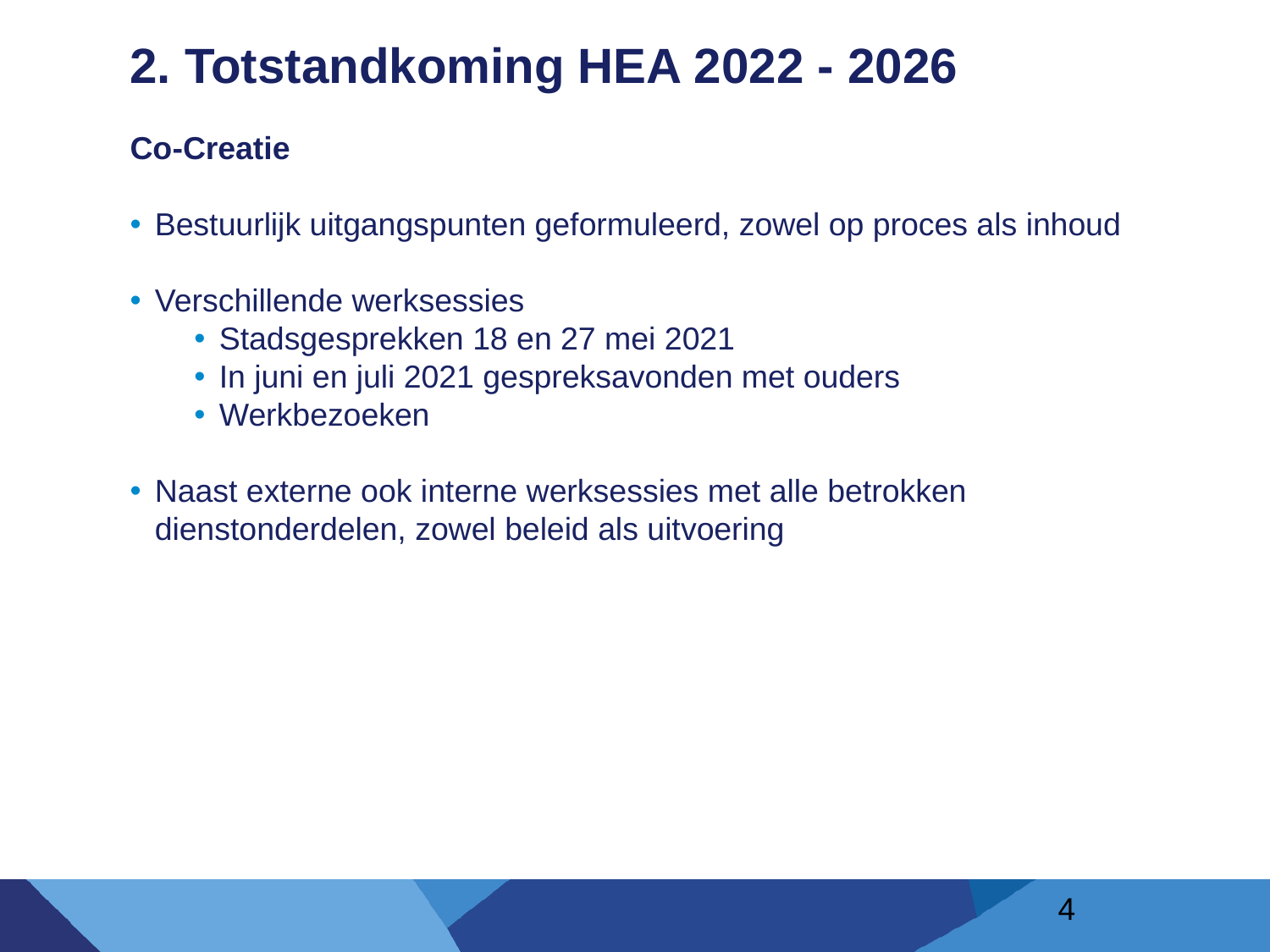

# 2. Totstandkoming HEA 2022 - 2026
Co-Creatie

Bestuurlijk uitgangspunten geformuleerd, zowel op proces als inhoud

Verschillende werksessies
Stadsgesprekken 18 en 27 mei 2021
In juni en juli 2021 gespreksavonden met ouders
Werkbezoeken

Naast externe ook interne werksessies met alle betrokken dienstonderdelen, zowel beleid als uitvoering

4